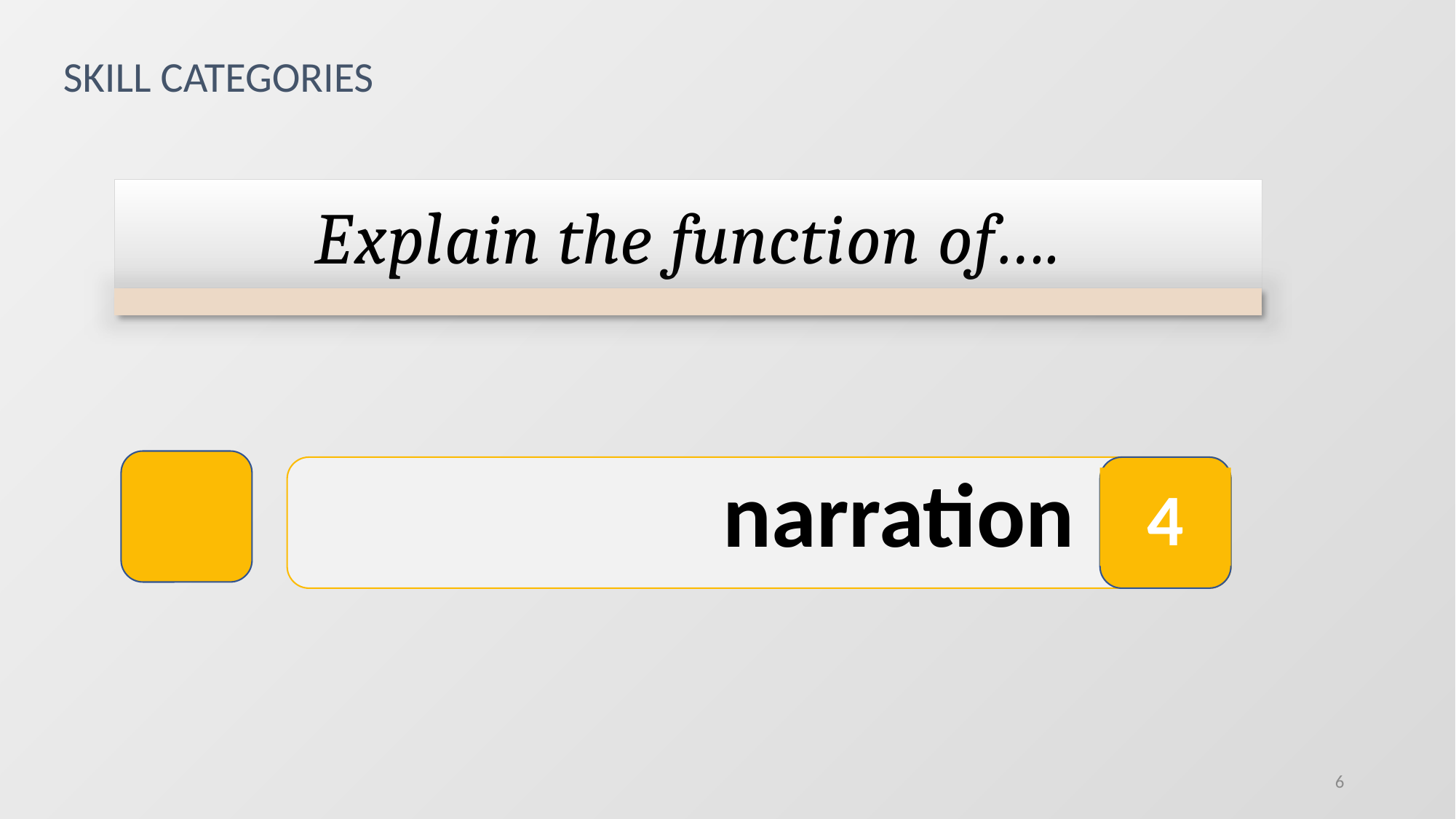

# SKILL CATEGORIES
Explain the function of….

narration

4
6